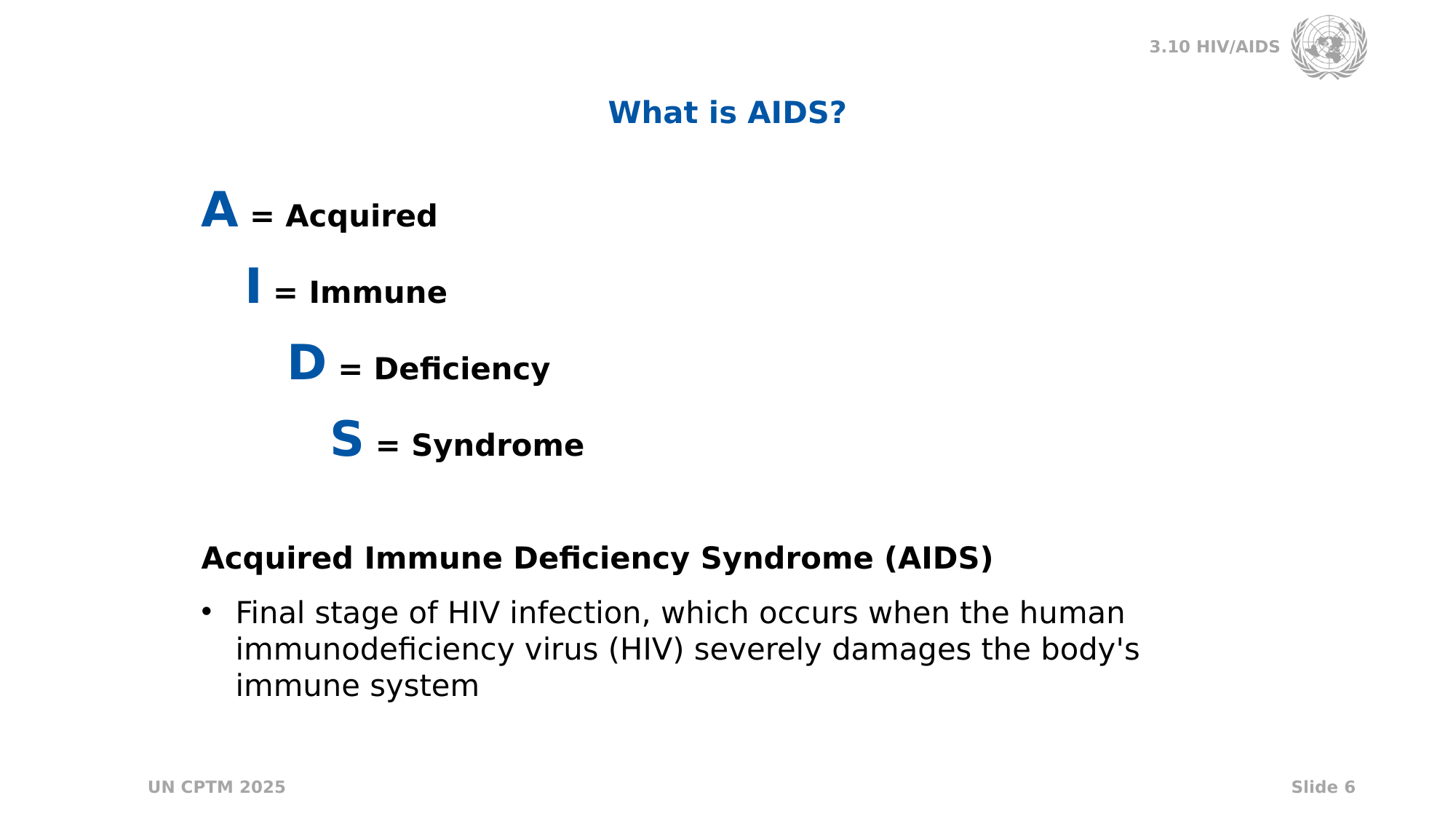

What is AIDS?
A = Acquired
I = Immune
D = Deficiency
S = Syndrome

Acquired Immune Deficiency Syndrome (AIDS)
Final stage of HIV infection, which occurs when the human immunodeficiency virus (HIV) severely damages the body's immune system